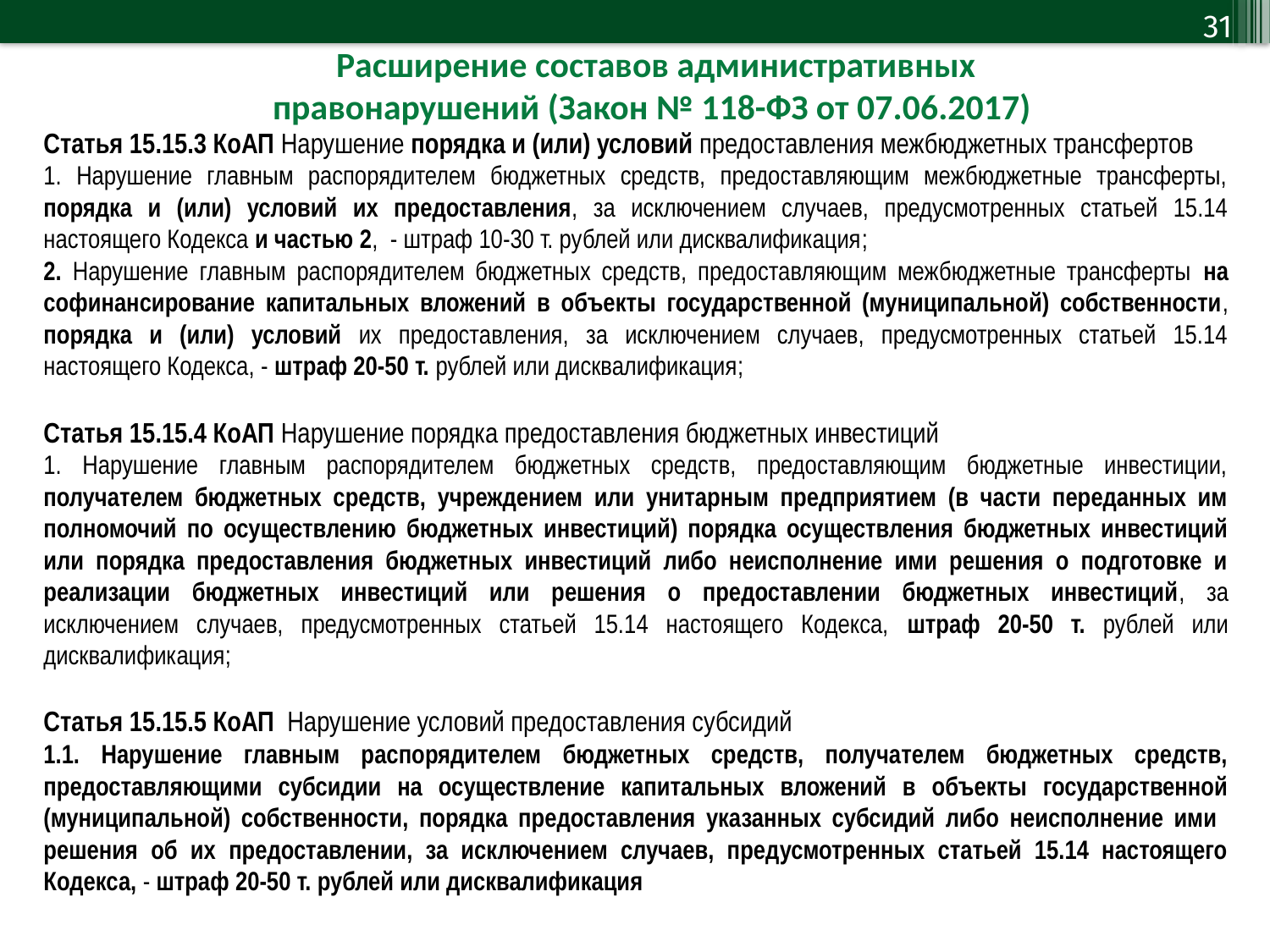

Расширение составов административных
правонарушений (Закон № 118-ФЗ от 07.06.2017)
Статья 15.15.3 КоАП Нарушение порядка и (или) условий предоставления межбюджетных трансфертов
1. Нарушение главным распорядителем бюджетных средств, предоставляющим межбюджетные трансферты, порядка и (или) условий их предоставления, за исключением случаев, предусмотренных статьей 15.14 настоящего Кодекса и частью 2,  - штраф 10-30 т. рублей или дисквалификация;
2. Нарушение главным распорядителем бюджетных средств, предоставляющим межбюджетные трансферты на софинансирование капитальных вложений в объекты государственной (муниципальной) собственности, порядка и (или) условий их предоставления, за исключением случаев, предусмотренных статьей 15.14 настоящего Кодекса, - штраф 20-50 т. рублей или дисквалификация;

Статья 15.15.4 КоАП Нарушение порядка предоставления бюджетных инвестиций
1. Нарушение главным распорядителем бюджетных средств, предоставляющим бюджетные инвестиции, получателем бюджетных средств, учреждением или унитарным предприятием (в части переданных им полномочий по осуществлению бюджетных инвестиций) порядка осуществления бюджетных инвестиций или порядка предоставления бюджетных инвестиций либо неисполнение ими решения о подготовке и реализации бюджетных инвестиций или решения о предоставлении бюджетных инвестиций, за исключением случаев, предусмотренных статьей 15.14 настоящего Кодекса, штраф 20-50 т. рублей или дисквалификация;

Статья 15.15.5 КоАП  Нарушение условий предоставления субсидий
1.1. Нарушение главным распорядителем бюджетных средств, получателем бюджетных средств, предоставляющими субсидии на осуществление капитальных вложений в объекты государственной (муниципальной) собственности, порядка предоставления указанных субсидий либо неисполнение ими  решения об их предоставлении, за исключением случаев, предусмотренных статьей 15.14 настоящего Кодекса, - штраф 20-50 т. рублей или дисквалификация